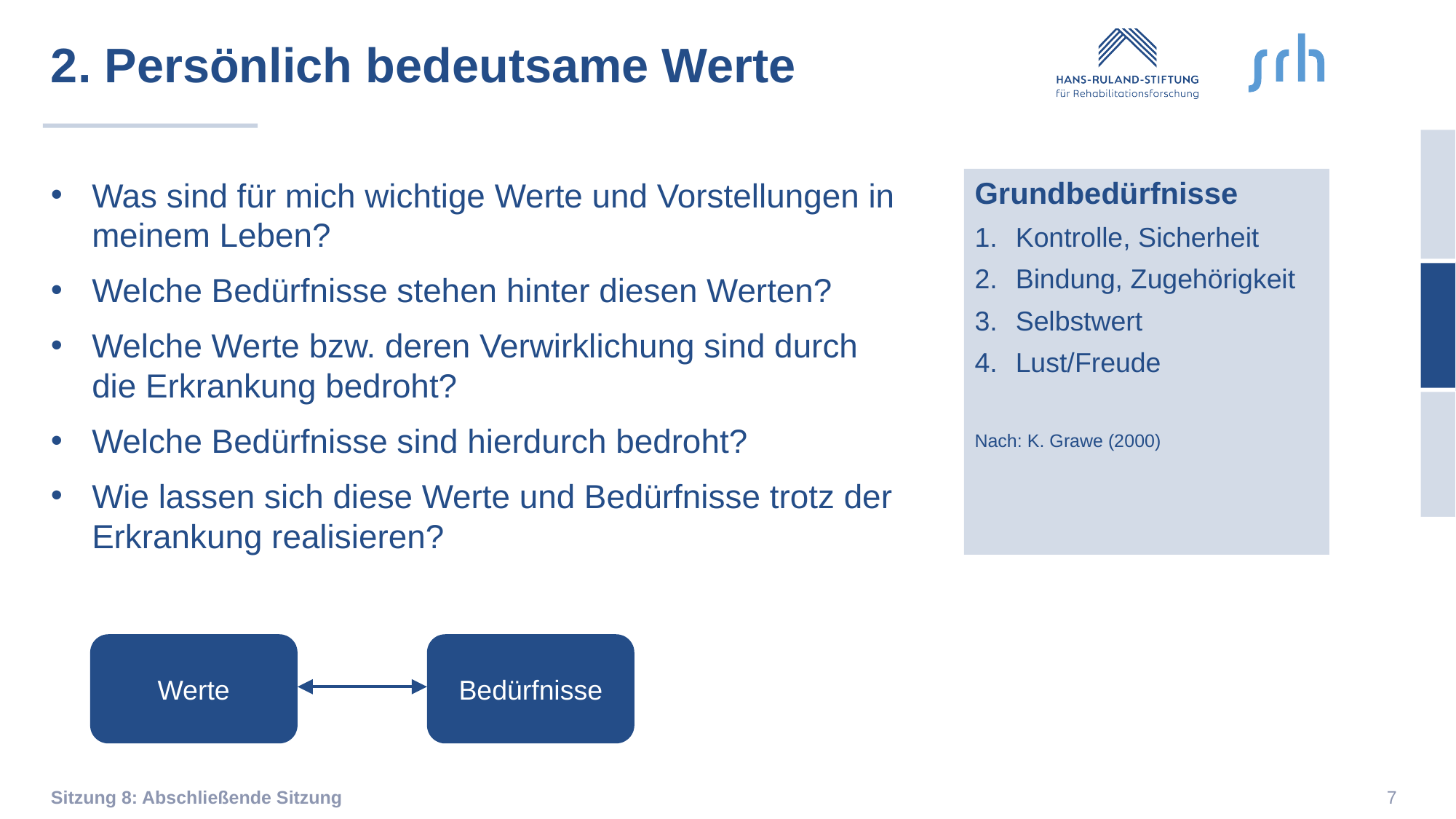

# 2. Persönlich bedeutsame Werte
Was sind für mich wichtige Werte und Vorstellungen in meinem Leben?
Welche Bedürfnisse stehen hinter diesen Werten?
Welche Werte bzw. deren Verwirklichung sind durch die Erkrankung bedroht?
Welche Bedürfnisse sind hierdurch bedroht?
Wie lassen sich diese Werte und Bedürfnisse trotz der Erkrankung realisieren?

Grundbedürfnisse
Kontrolle, Sicherheit
Bindung, Zugehörigkeit
Selbstwert
Lust/Freude

Nach: K. Grawe (2000)
Werte
Bedürfnisse
Sitzung 8: Abschließende Sitzung
7